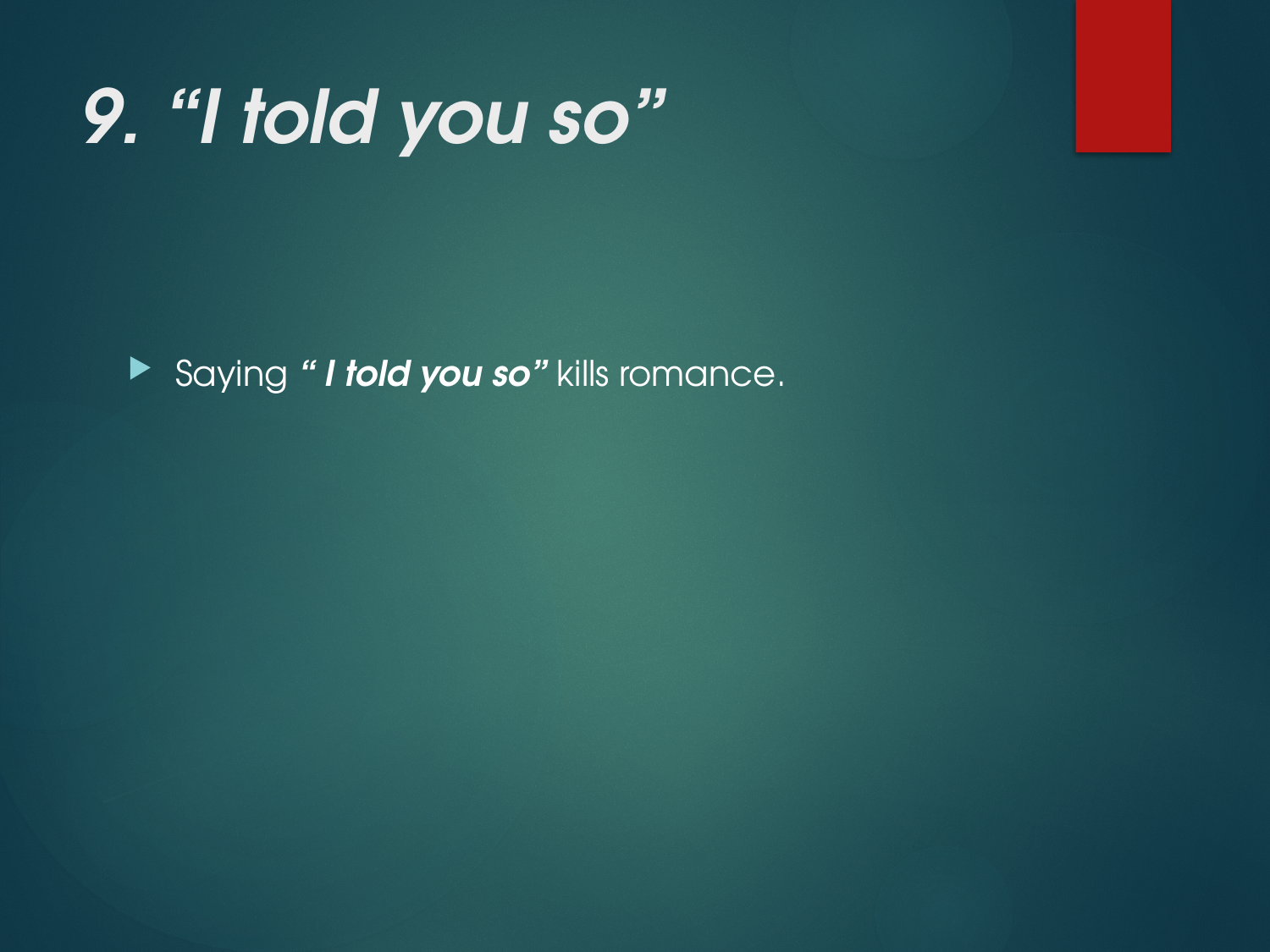

# 9. “I told you so”

Saying “ I told you so” kills romance.